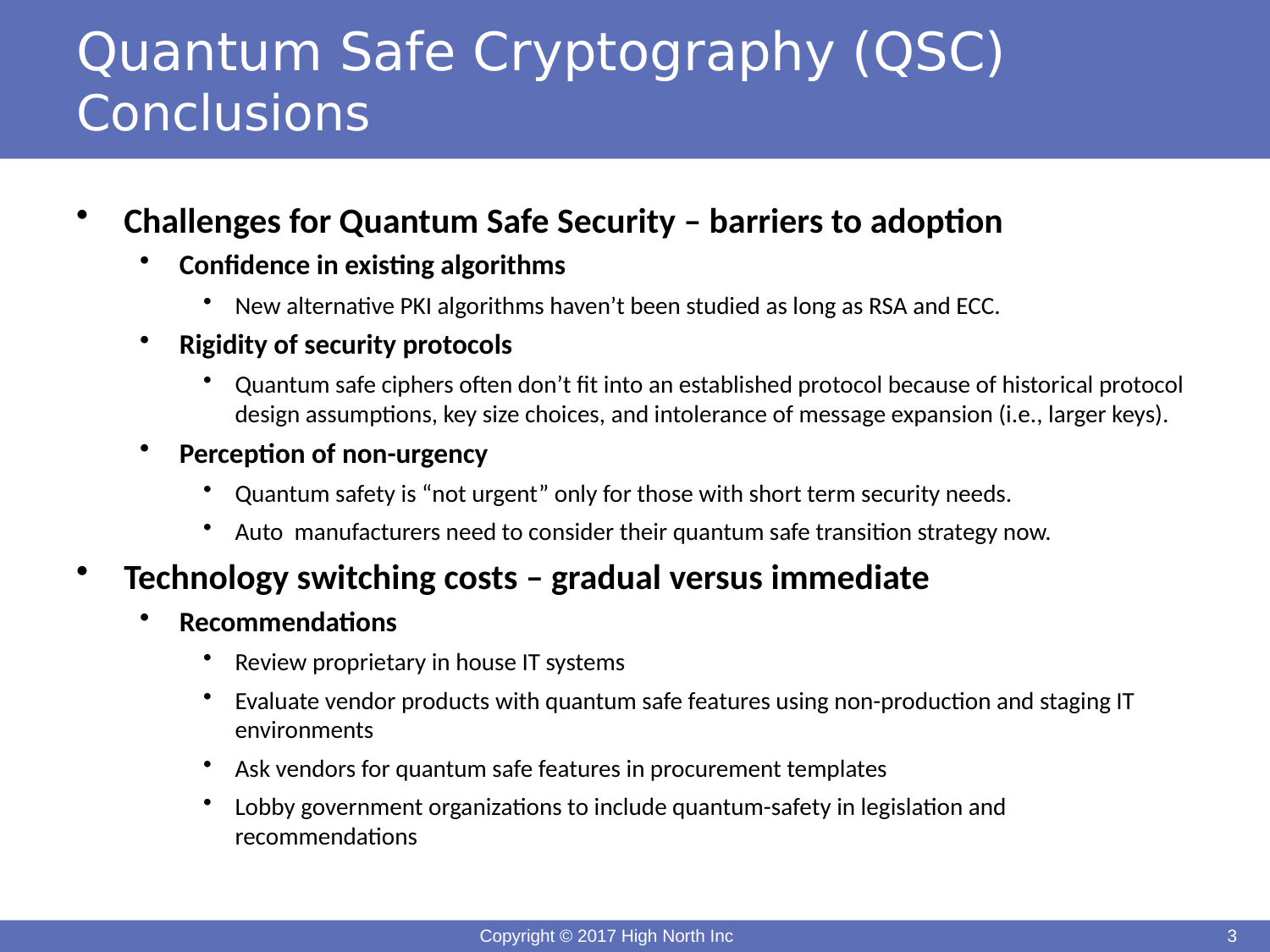

# Quantum Safe Cryptography (QSC) Conclusions

Challenges for Quantum Safe Security – barriers to adoption
Confidence in existing algorithms
New alternative PKI algorithms haven’t been studied as long as RSA and ECC.
Rigidity of security protocols
Quantum safe ciphers often don’t fit into an established protocol because of historical protocol design assumptions, key size choices, and intolerance of message expansion (i.e., larger keys).
Perception of non-urgency
Quantum safety is “not urgent” only for those with short term security needs.
Auto  manufacturers need to consider their quantum safe transition strategy now.
Technology switching costs – gradual versus immediate
Recommendations
Review proprietary in house IT systems
Evaluate vendor products with quantum safe features using non-production and staging IT environments
Ask vendors for quantum safe features in procurement templates
Lobby government organizations to include quantum-safety in legislation and recommendations

Copyright © 2017 High North Inc
3